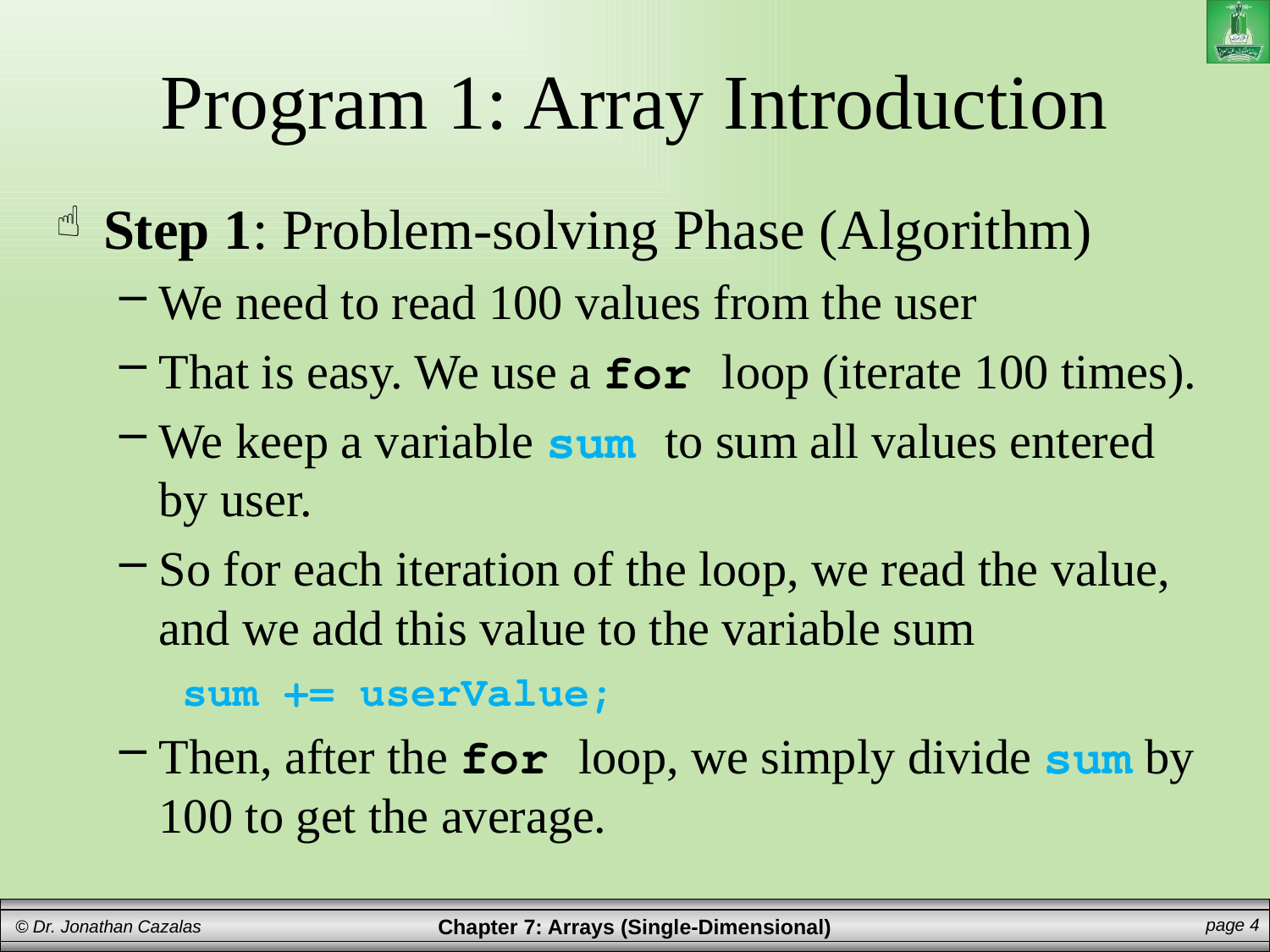

# Program 1: Array Introduction
Step 1: Problem-solving Phase (Algorithm)
We need to read 100 values from the user
That is easy. We use a for loop (iterate 100 times).
We keep a variable sum to sum all values entered by user.
So for each iteration of the loop, we read the value, and we add this value to the variable sum
sum += userValue;
Then, after the for loop, we simply divide sum by 100 to get the average.